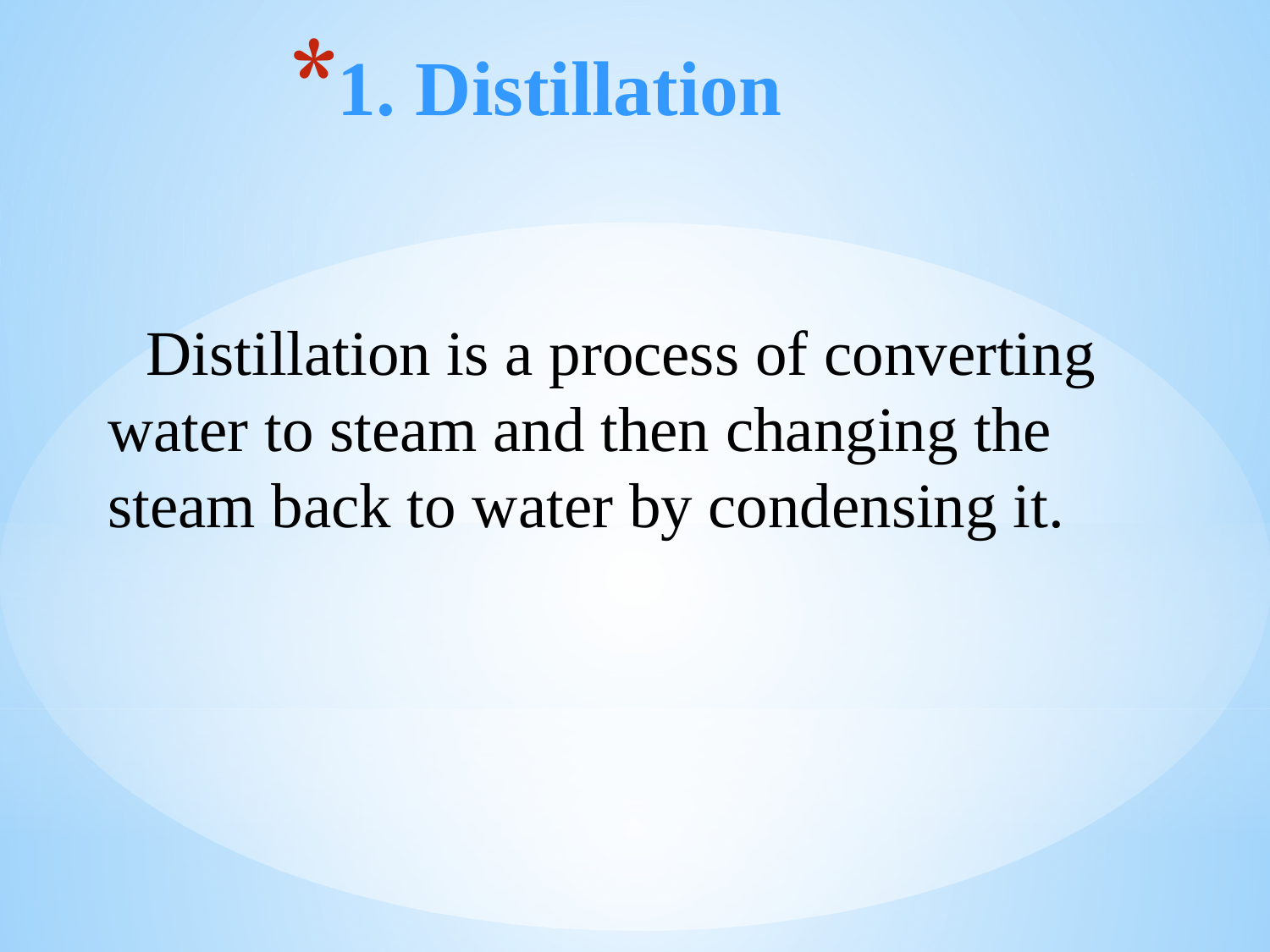

# 1. Distillation

    Distillation is a process of converting water to steam and then changing the steam back to water by condensing it.